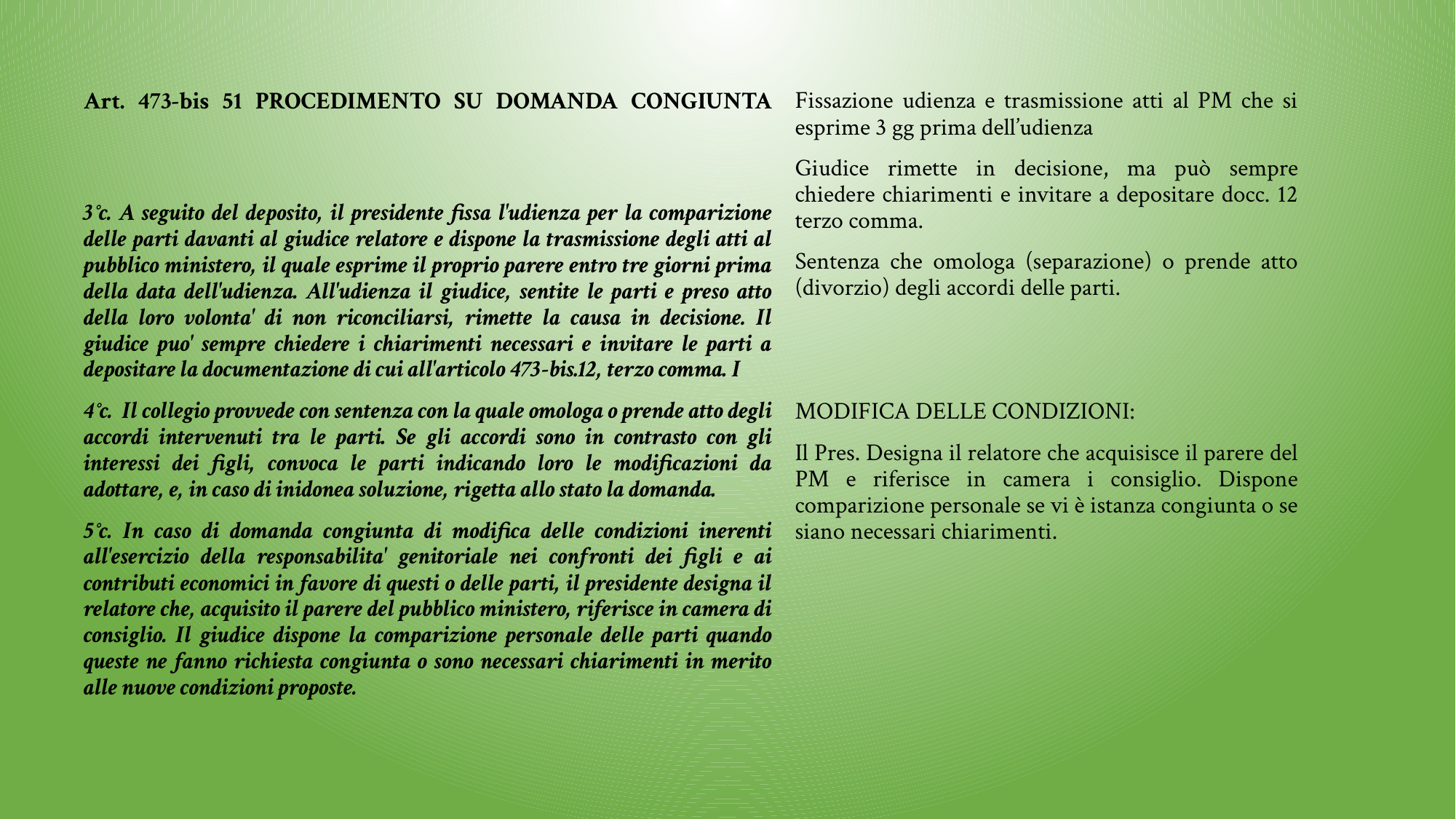

Art. 473-bis 51 PROCEDIMENTO SU DOMANDA CONGIUNTA

3°c. A seguito del deposito, il presidente fissa l'udienza per la comparizione delle parti davanti al giudice relatore e dispone la trasmissione degli atti al pubblico ministero, il quale esprime il proprio parere entro tre giorni prima della data dell'udienza. All'udienza il giudice, sentite le parti e preso atto della loro volonta' di non riconciliarsi, rimette la causa in decisione. Il giudice puo' sempre chiedere i chiarimenti necessari e invitare le parti a depositare la documentazione di cui all'articolo 473-bis.12, terzo comma. I
4°c.  Il collegio provvede con sentenza con la quale omologa o prende atto degli accordi intervenuti tra le parti. Se gli accordi sono in contrasto con gli interessi dei figli, convoca le parti indicando loro le modificazioni da adottare, e, in caso di inidonea soluzione, rigetta allo stato la domanda.
5°c. In caso di domanda congiunta di modifica delle condizioni inerenti all'esercizio della responsabilita' genitoriale nei confronti dei figli e ai contributi economici in favore di questi o delle parti, il presidente designa il relatore che, acquisito il parere del pubblico ministero, riferisce in camera di consiglio. Il giudice dispone la comparizione personale delle parti quando queste ne fanno richiesta congiunta o sono necessari chiarimenti in merito alle nuove condizioni proposte.

Fissazione udienza e trasmissione atti al PM che si esprime 3 gg prima dell’udienza
Giudice rimette in decisione, ma può sempre chiedere chiarimenti e invitare a depositare docc. 12 terzo comma.
Sentenza che omologa (separazione) o prende atto (divorzio) degli accordi delle parti.

MODIFICA DELLE CONDIZIONI:
Il Pres. Designa il relatore che acquisisce il parere del PM e riferisce in camera i consiglio. Dispone comparizione personale se vi è istanza congiunta o se siano necessari chiarimenti.